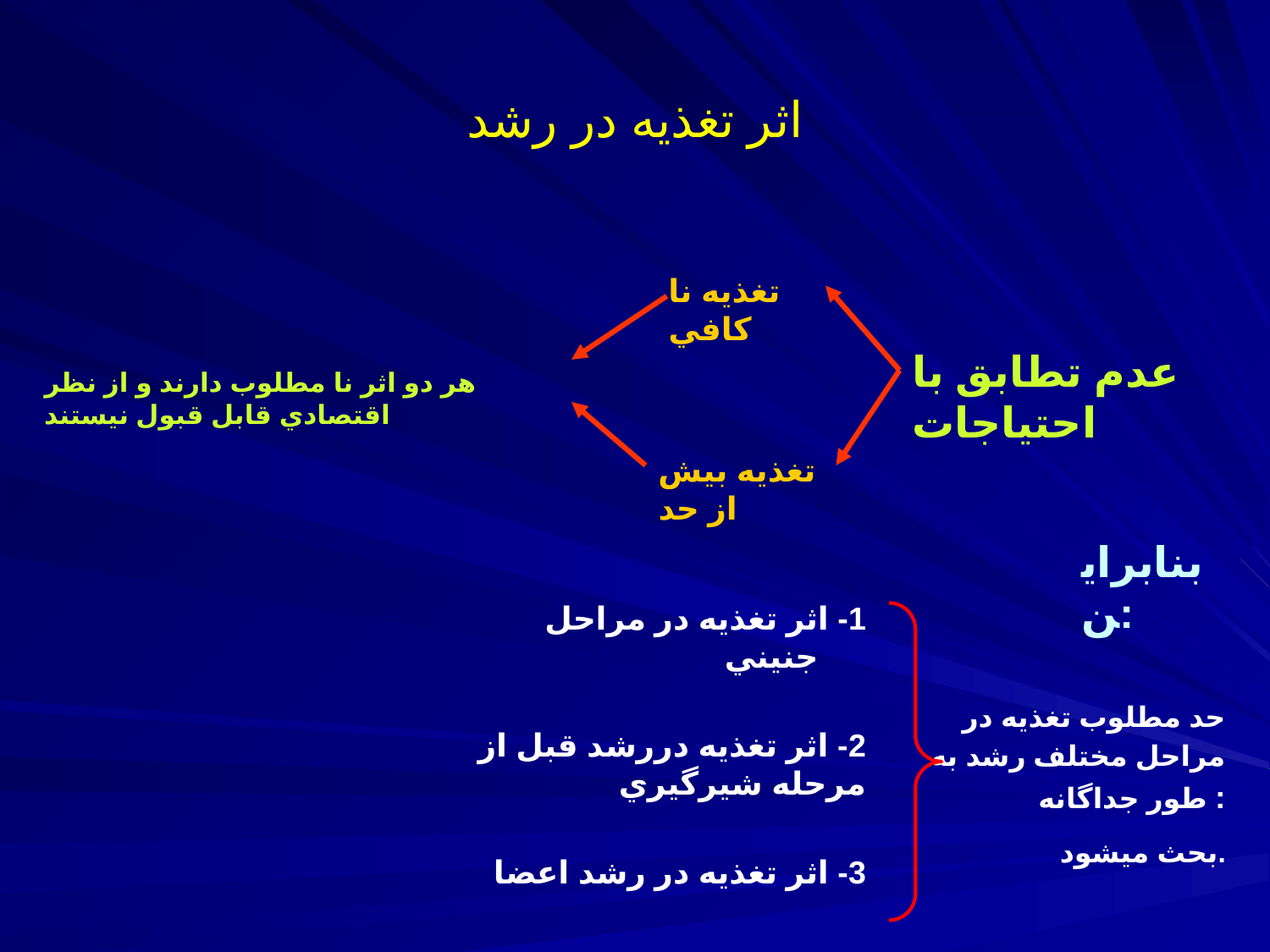

# اثر تغذيه در رشد
تغذيه نا كافي

عدم تطابق با احتياجات
هر دو اثر نا مطلوب دارند و از نظر اقتصادي قابل قبول نيستند

تغذيه بيش از حد
بنابراين:
1- اثر تغذيه در مراحل جنيني

حد مطلوب تغذيه در مراحل مختلف رشد به طور جداگانه :
بحث ميشود.
2- اثر تغذيه دررشد قبل از مرحله شيرگيري
3- اثر تغذيه در رشد اعضا